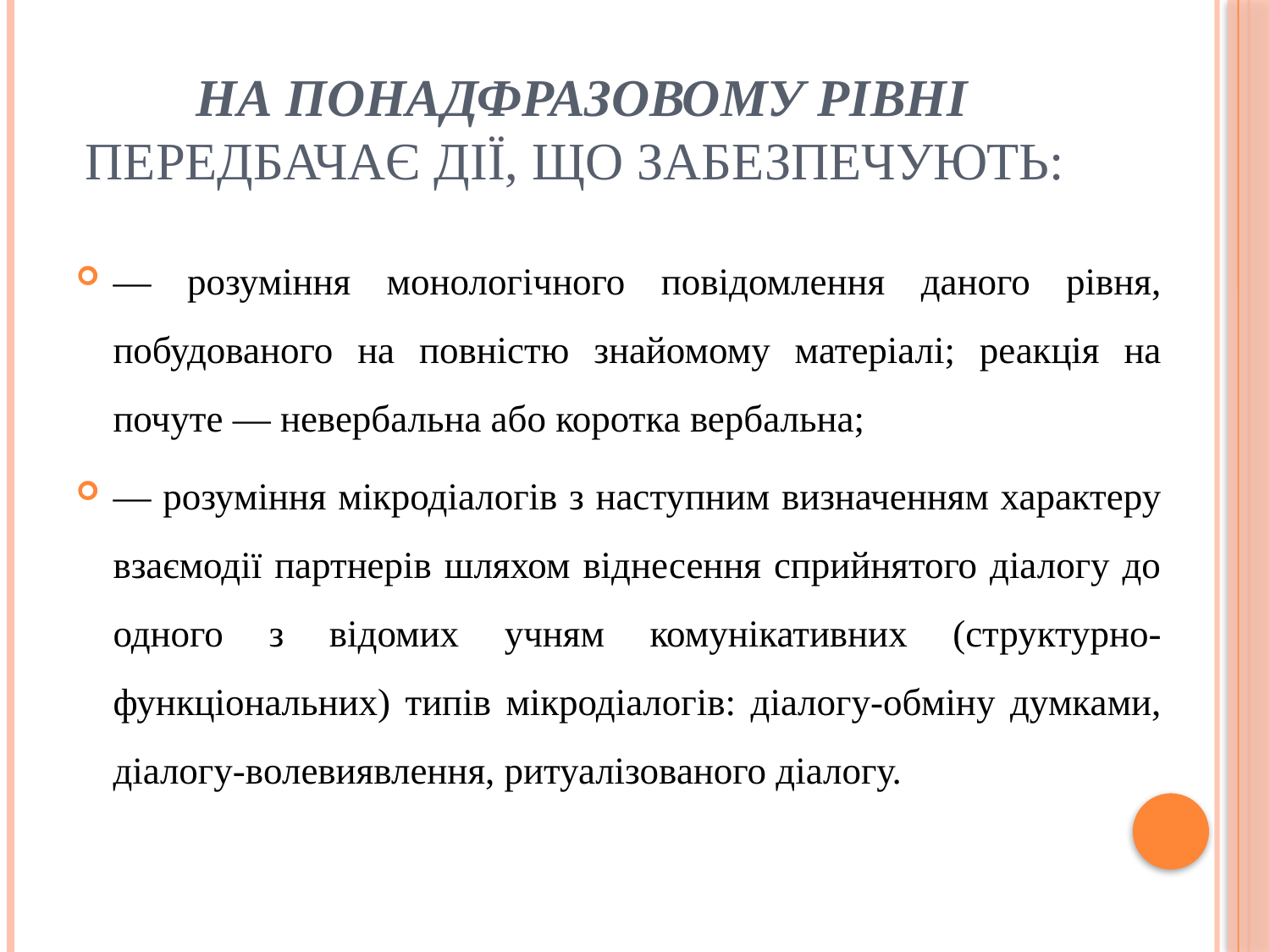

# на понадфразовому рівні передбачає дії, що забезпечують:

— розуміння монологічного повідомлення даного рівня, побудованого на повністю знайомому матеріалі; реакція на почуте — невербальна або коротка вербальна;
— розуміння мікродіалогів з наступним визначенням характеру взаємодії партнерів шляхом віднесення сприйнятого діалогу до одного з відомих учням комунікативних (структурно-функціональних) типів мікродіалогів: діалогу-обміну думками, діалогу-волевиявлення, ритуалізованого діалогу.